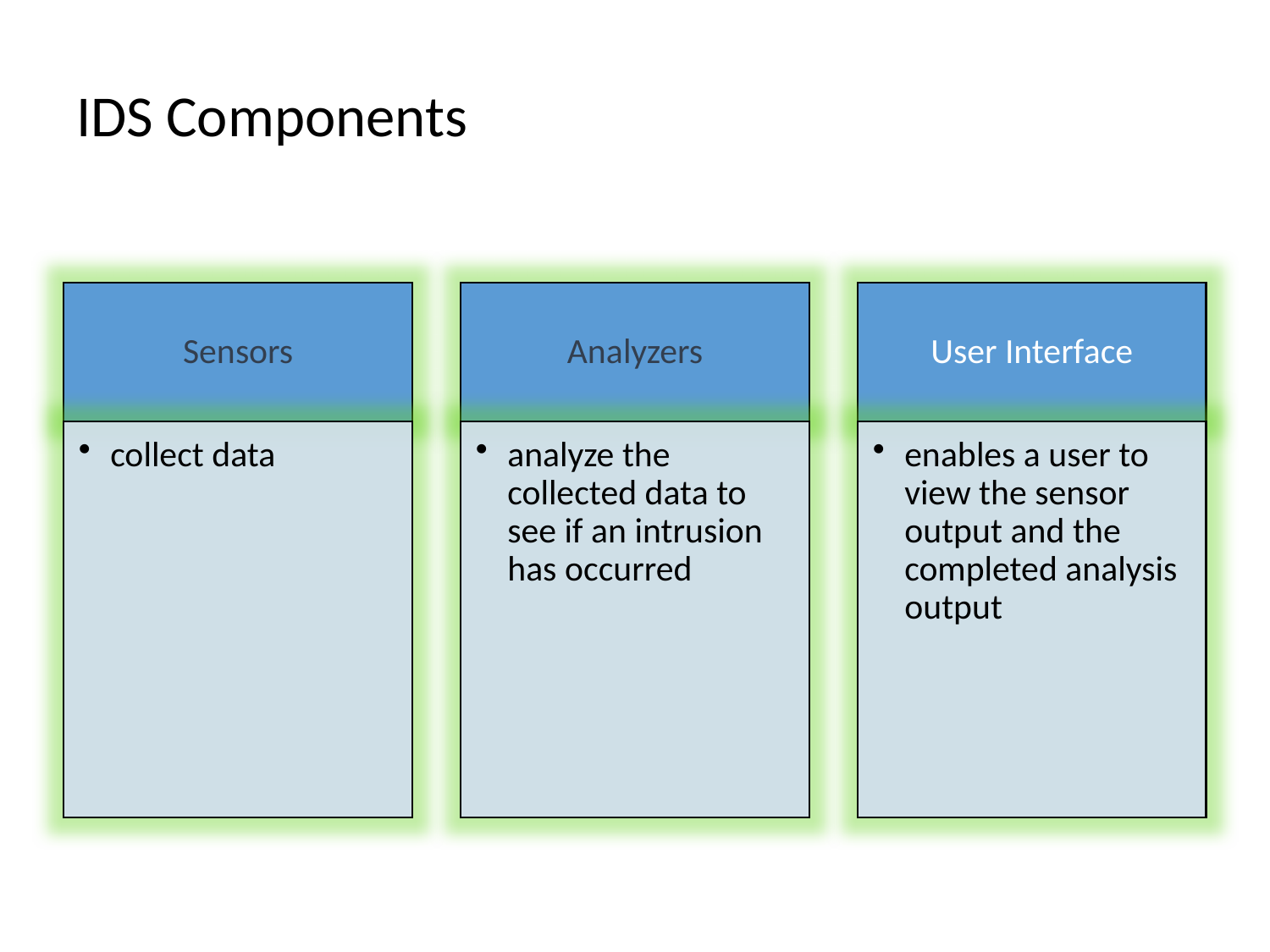

# IDS Components
Sensors
collect data
Analyzers
analyze the collected data to see if an intrusion has occurred
User Interface
enables a user to view the sensor output and the completed analysis output